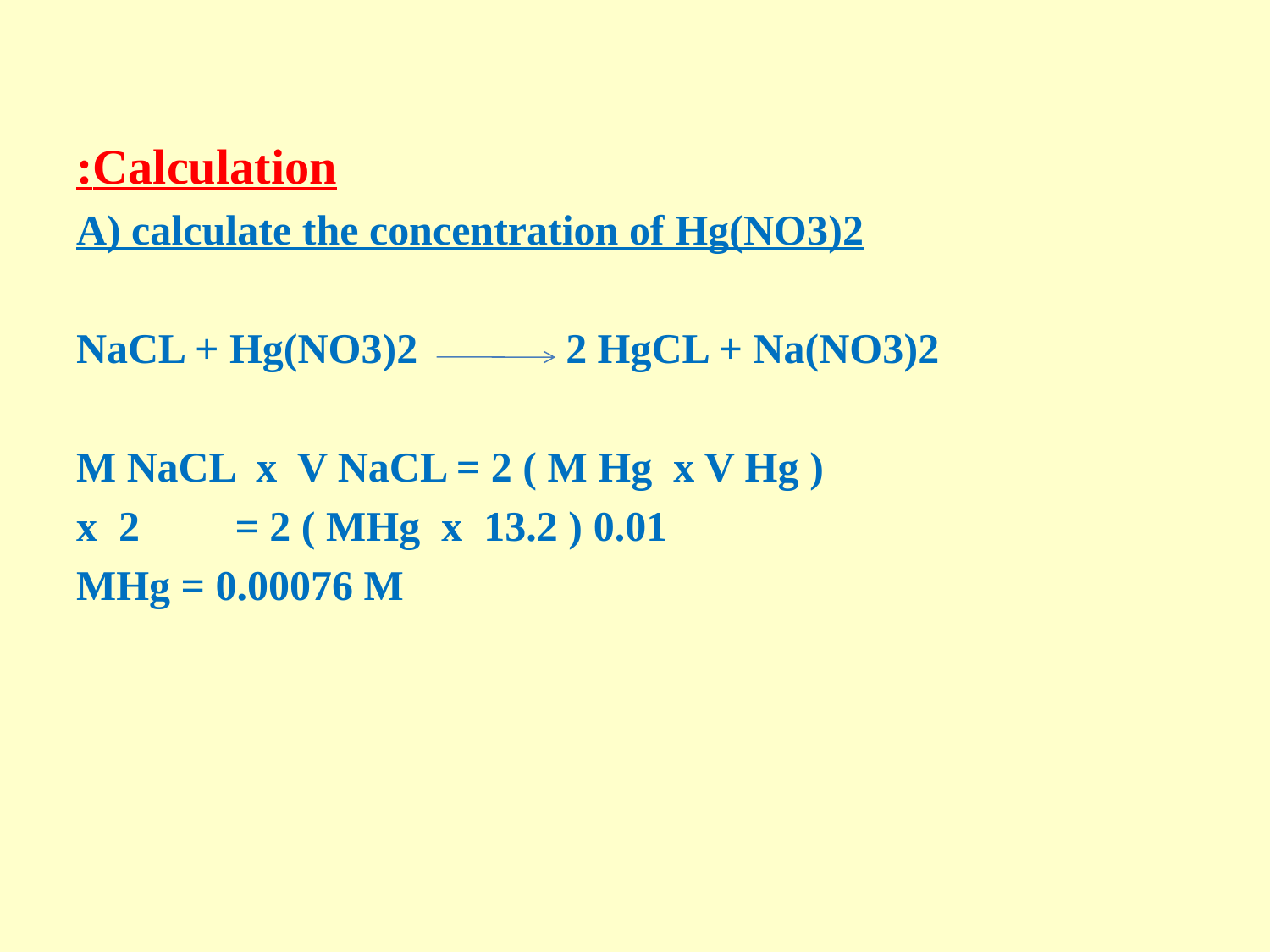

#

Calculation:
A) calculate the concentration of Hg(NO3)2

NaCL + Hg(NO3)2              2 HgCL + Na(NO3)2

M NaCL  x  V NaCL = 2 ( M Hg  x V Hg )
       0.01 x  2         = 2 ( MHg  x  13.2 )
MHg = 0.00076 M